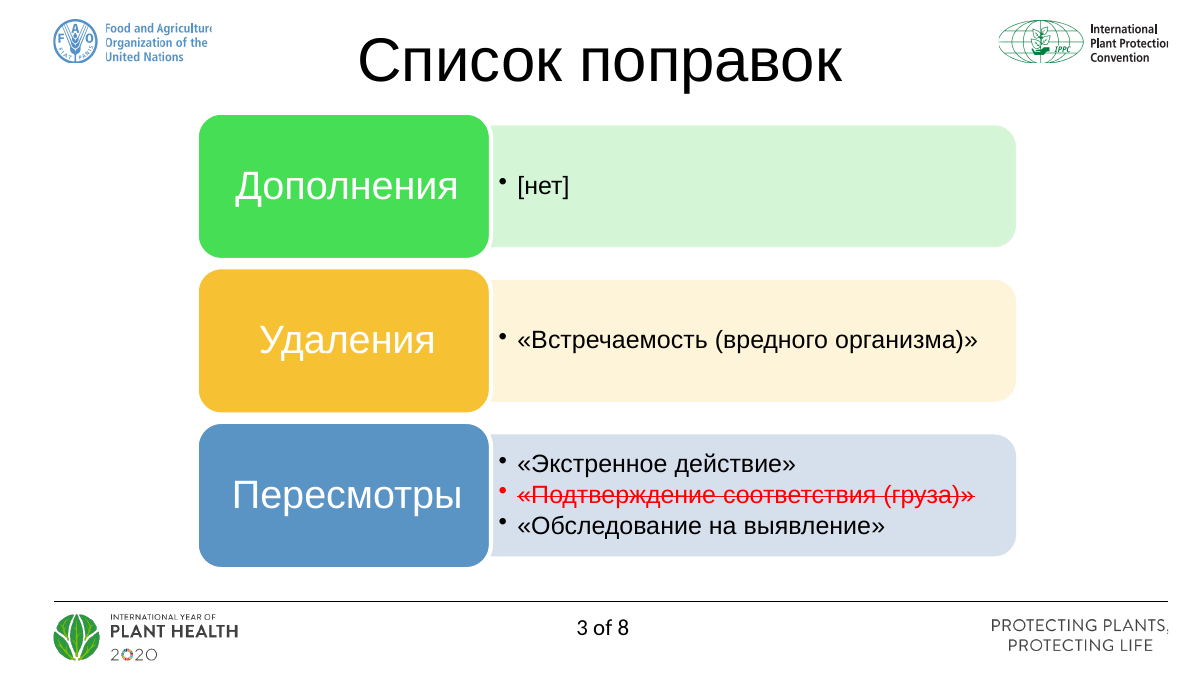

Список поправок
[нет]
Дополнения
«Встречаемость (вредного организма)»
Удаления
«Экстренное действие»
«Подтверждение соответствия (груза)»
«Обследование на выявление»
Пересмотры
3 of 8